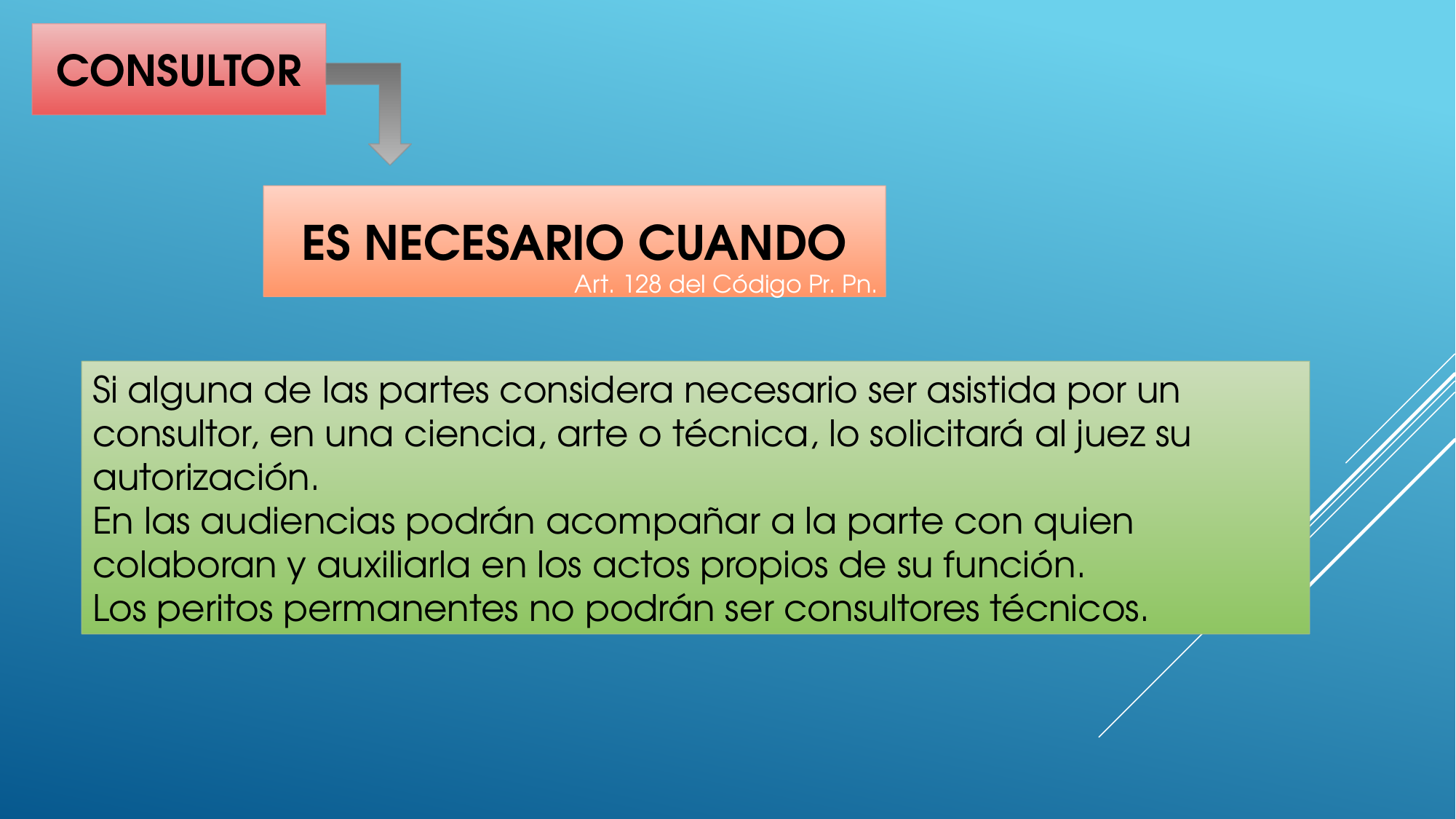

CONSULTOR

# Es necesario cuando
Art. 128 del Código Pr. Pn.
Si alguna de las partes considera necesario ser asistida por un consultor, en una ciencia, arte o técnica, lo solicitará al juez su autorización.
En las audiencias podrán acompañar a la parte con quien colaboran y auxiliarla en los actos propios de su función.
Los peritos permanentes no podrán ser consultores técnicos.